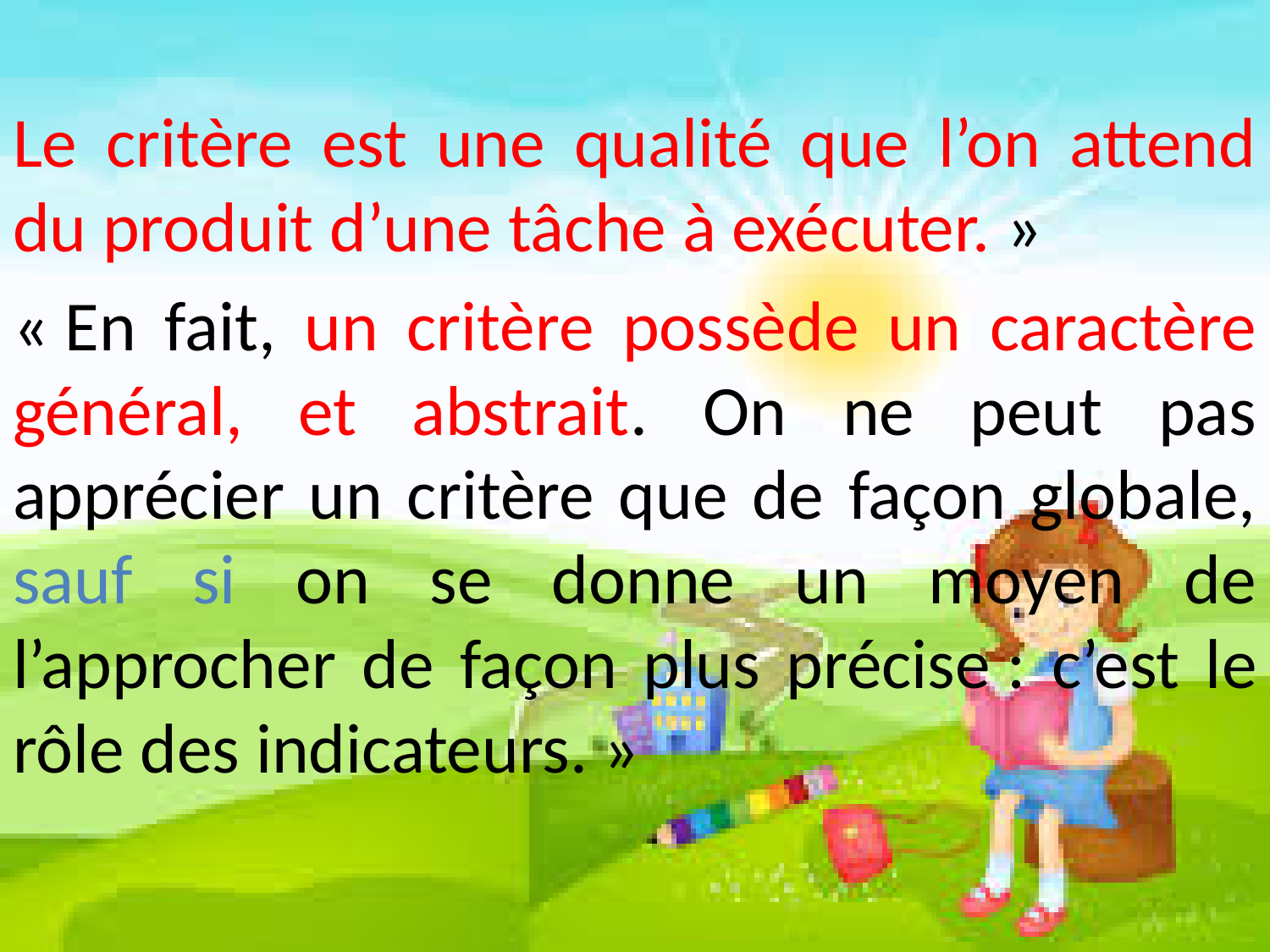

Le critère est une qualité que l’on attend du produit d’une tâche à exécuter. »
« En fait, un critère possède un caractère général, et abstrait. On ne peut pas apprécier un critère que de façon globale, sauf si on se donne un moyen de l’approcher de façon plus précise : c’est le rôle des indicateurs. »